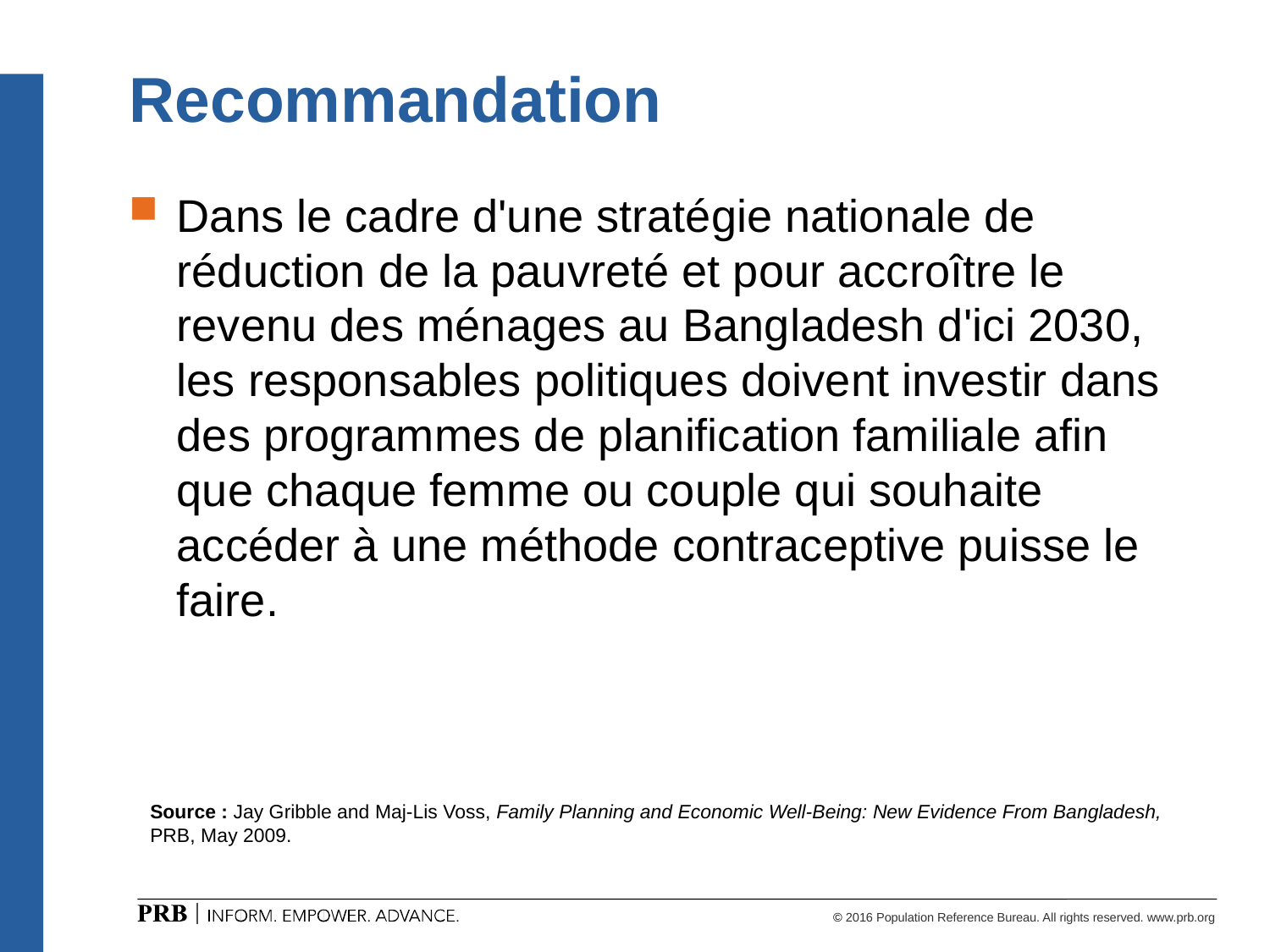

# Recommandation
Dans le cadre d'une stratégie nationale de réduction de la pauvreté et pour accroître le revenu des ménages au Bangladesh d'ici 2030, les responsables politiques doivent investir dans des programmes de planification familiale afin que chaque femme ou couple qui souhaite accéder à une méthode contraceptive puisse le faire.
Source : Jay Gribble and Maj-Lis Voss, Family Planning and Economic Well-Being: New Evidence From Bangladesh, PRB, May 2009.